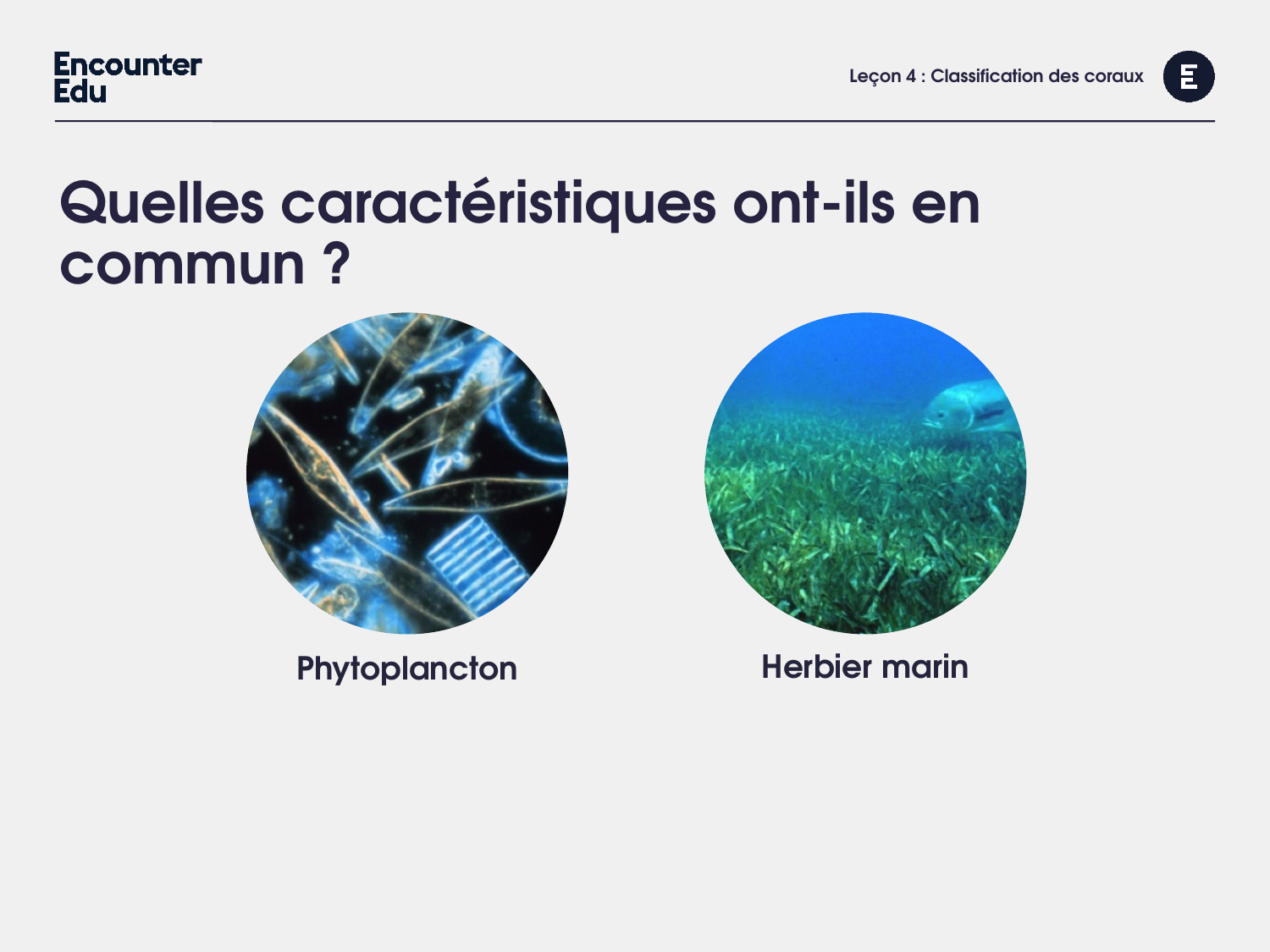

# Leçon 4 : Classification des coraux
Quelles caractéristiques ont-ils en commun ?

Herbier marin
Phytoplancton